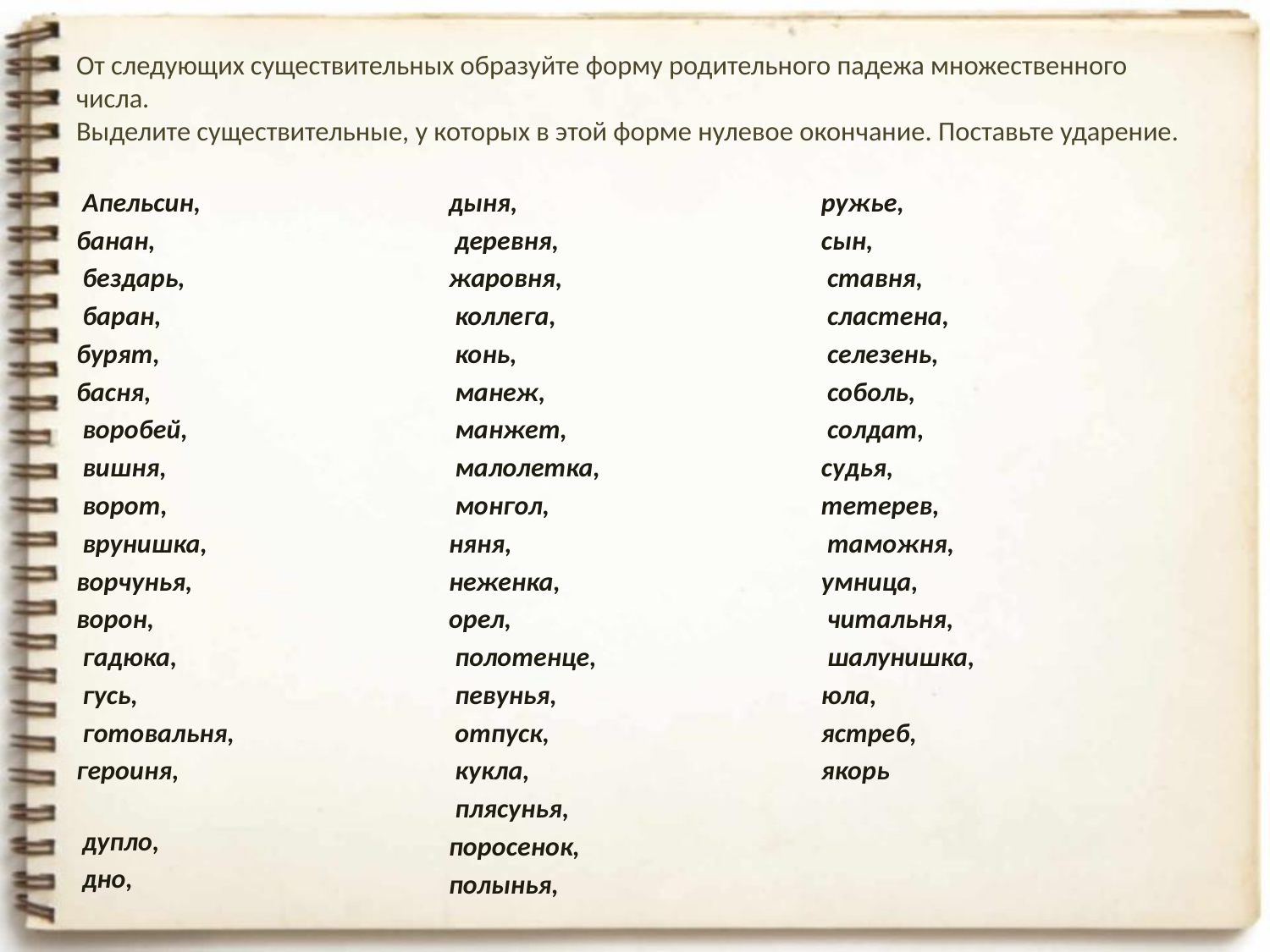

# От следующих существительных образуйте форму родительного падежа множественного числа. Выделите существительные, у которых в этой форме нулевое окончание. Поставьте ударение.
 Апельсин,
банан,
 бездарь,
 баран,
бурят,
басня,
 воробей,
 вишня,
 ворот,
 врунишка,
ворчунья,
ворон,
 гадюка,
 гусь,
 готовальня,
героиня,
 дупло,
 дно,
дыня,
 деревня,
жаровня,
 коллега,
 конь,
 манеж,
 манжет,
 малолетка,
 монгол,
няня,
неженка,
орел,
 полотенце,
 певунья,
 отпуск,
 кукла,
 плясунья,
поросенок,
полынья,
ружье,
сын,
 ставня,
 сластена,
 селезень,
 соболь,
 солдат,
судья,
тетерев,
 таможня,
умница,
 читальня,
 шалунишка,
юла,
ястреб,
якорь